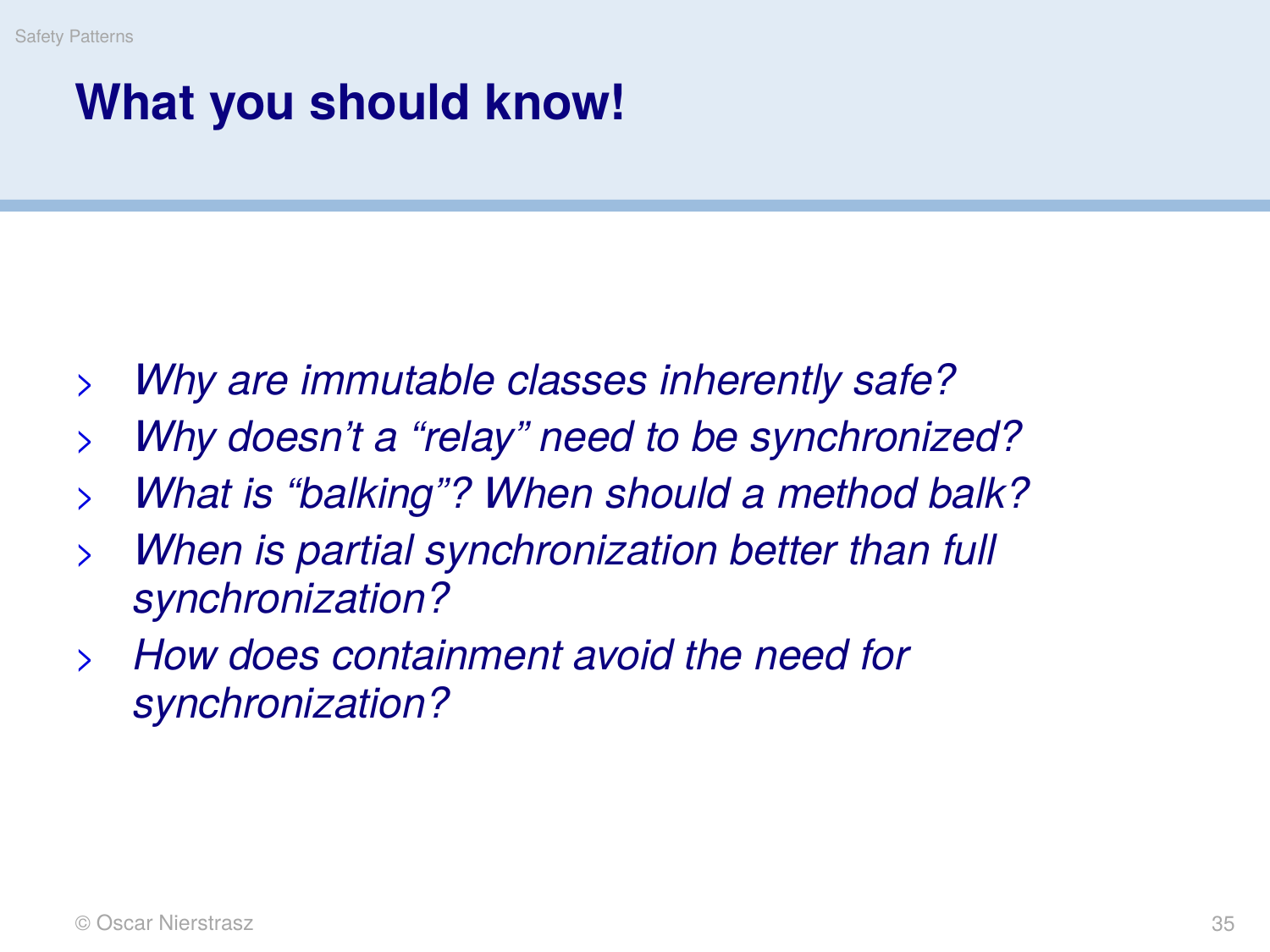

Safety Patterns
# What you should know!
Why are immutable classes inherently safe?
Why doesn’t a “relay” need to be synchronized?
What is “balking”? When should a method balk?
When is partial synchronization better than full synchronization?
How does containment avoid the need for synchronization?
© Oscar Nierstrasz
35